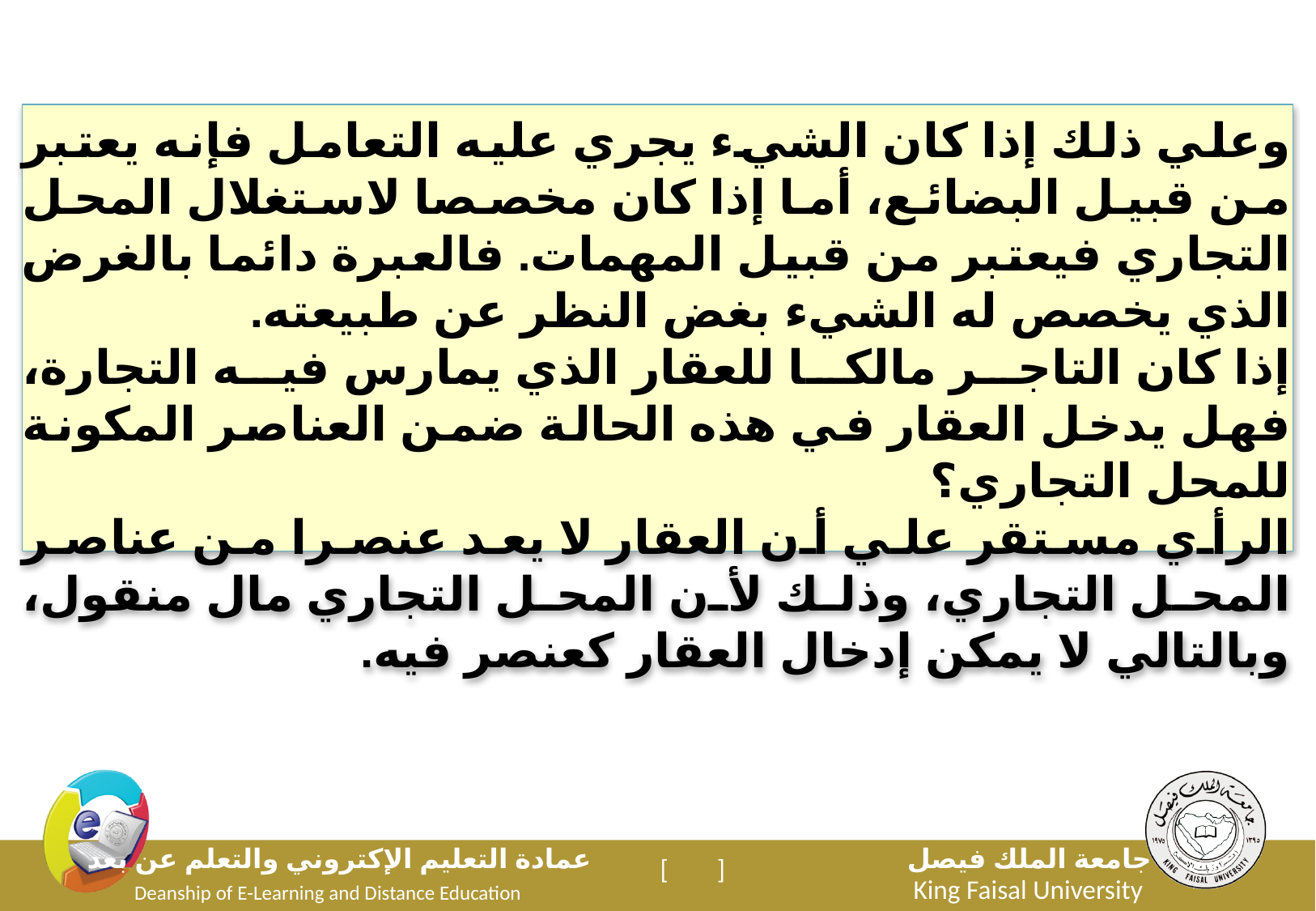

وعلي ذلك إذا كان الشيء يجري عليه التعامل فإنه يعتبر من قبيل البضائع، أما إذا كان مخصصا لاستغلال المحل التجاري فيعتبر من قبيل المهمات. فالعبرة دائما بالغرض الذي يخصص له الشيء بغض النظر عن طبيعته.
إذا كان التاجر مالكا للعقار الذي يمارس فيه التجارة، فهل يدخل العقار في هذه الحالة ضمن العناصر المكونة للمحل التجاري؟
الرأي مستقر علي أن العقار لا يعد عنصرا من عناصر المحل التجاري، وذلك لأن المحل التجاري مال منقول، وبالتالي لا يمكن إدخال العقار كعنصر فيه.